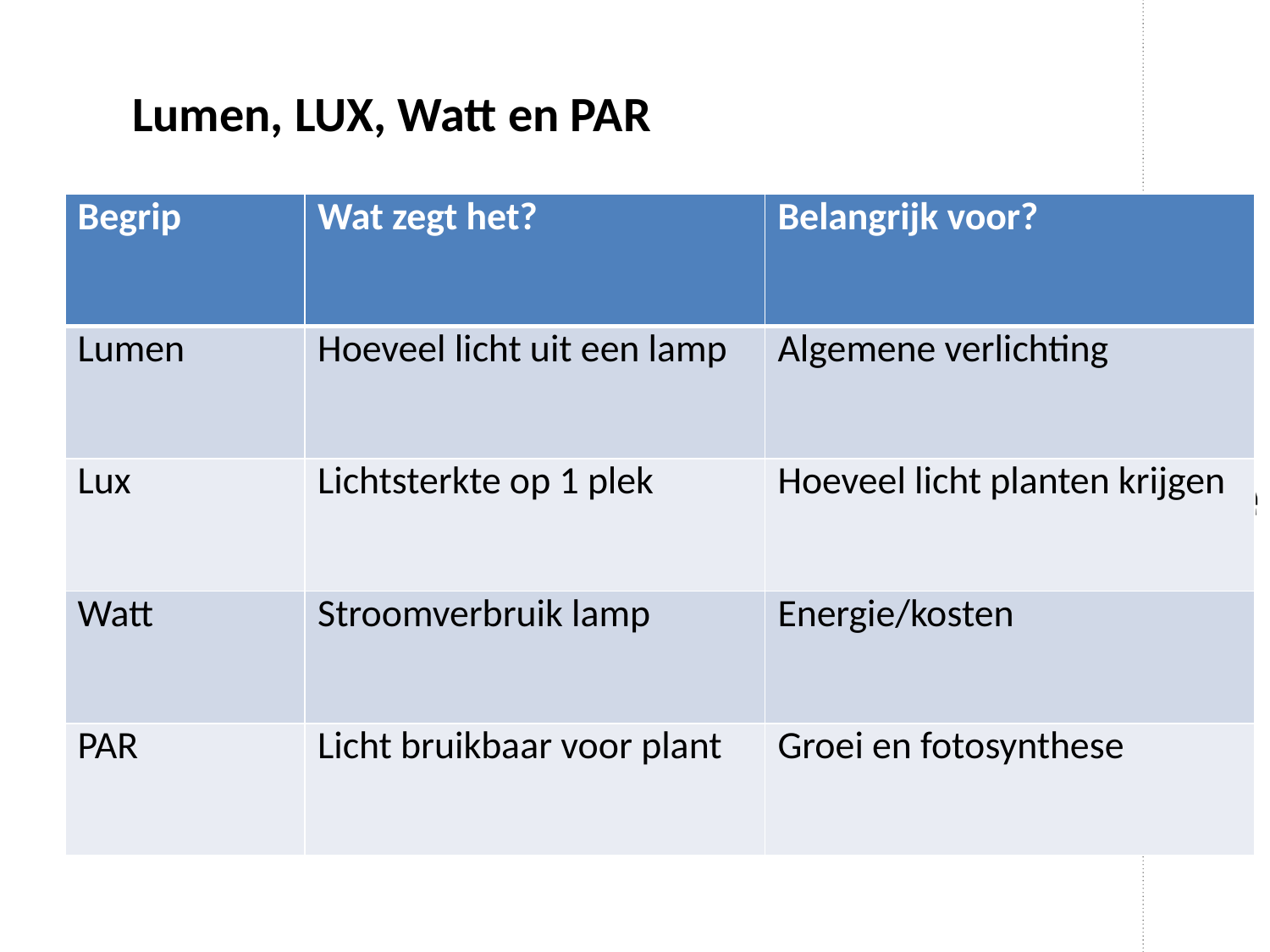

Lumen, LUX, Watt en PAR
| Begrip | Wat zegt het? | Belangrijk voor? |
| --- | --- | --- |
| Lumen | Hoeveel licht uit een lamp | Algemene verlichting |
| Lux | Lichtsterkte op 1 plek | Hoeveel licht planten krijgen |
| Watt | Stroomverbruik lamp | Energie/kosten |
| PAR | Licht bruikbaar voor plant | Groei en fotosynthese |